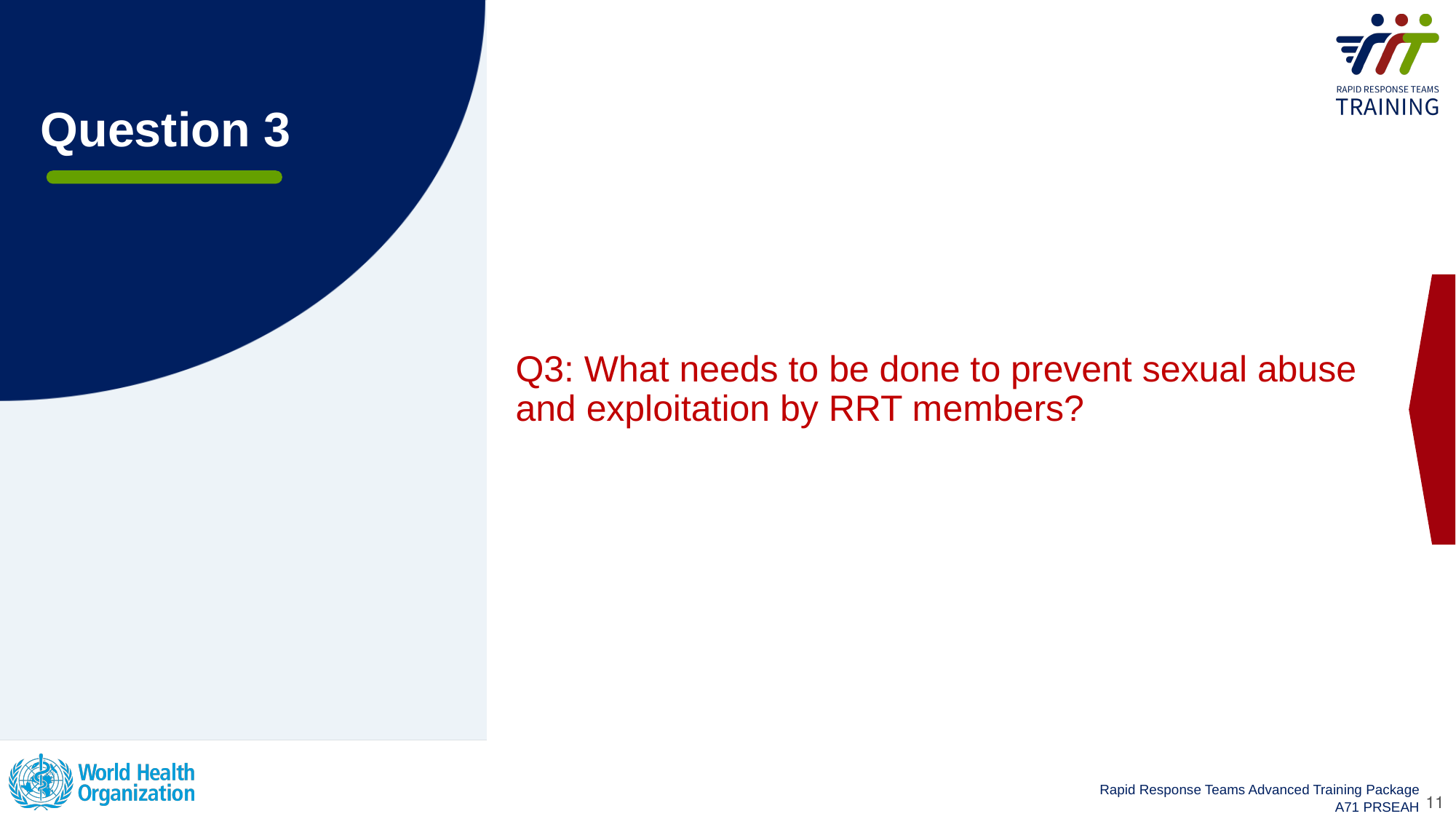

# Question 3
Q3: What needs to be done to prevent sexual abuse and exploitation by RRT members?

11